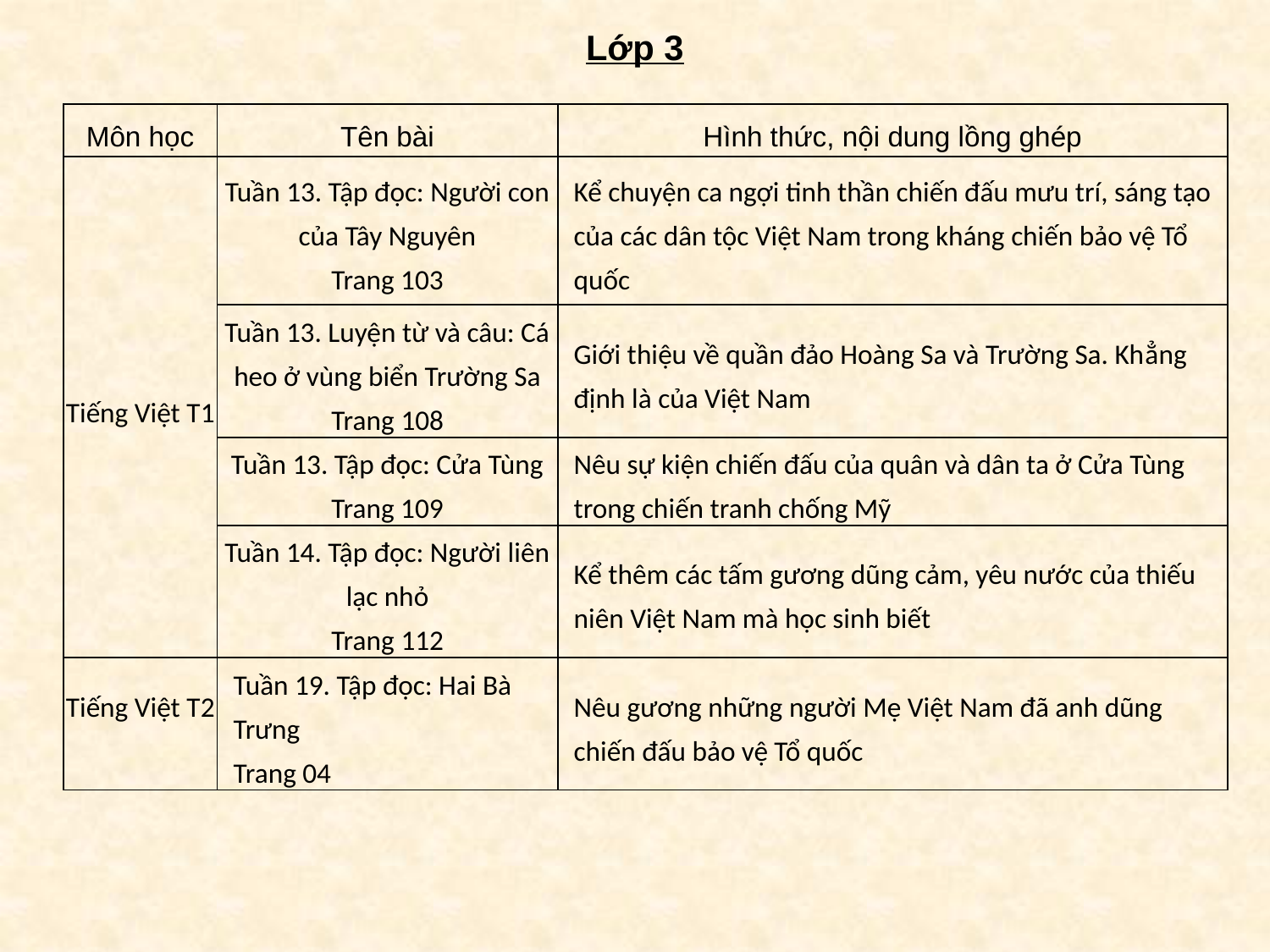

Lớp 3
| Môn học | Tên bài | Hình thức, nội dung lồng ghép |
| --- | --- | --- |
| Tiếng Việt T1 | Tuần 13. Tập đọc: Người con của Tây Nguyên Trang 103 | Kể chuyện ca ngợi tinh thần chiến đấu mưu trí, sáng tạo của các dân tộc Việt Nam trong kháng chiến bảo vệ Tổ quốc |
|  | Tuần 13. Luyện từ và câu: Cá heo ở vùng biển Trường Sa Trang 108 | Giới thiệu về quần đảo Hoàng Sa và Trường Sa. Khẳng định là của Việt Nam |
|  | Tuần 13. Tập đọc: Cửa Tùng Trang 109 | Nêu sự kiện chiến đấu của quân và dân ta ở Cửa Tùng trong chiến tranh chống Mỹ |
|  | Tuần 14. Tập đọc: Người liên lạc nhỏ Trang 112 | Kể thêm các tấm gương dũng cảm, yêu nước của thiếu niên Việt Nam mà học sinh biết |
| Tiếng Việt T2 | Tuần 19. Tập đọc: Hai Bà Trưng Trang 04 | Nêu gương những người Mẹ Việt Nam đã anh dũng chiến đấu bảo vệ Tổ quốc |